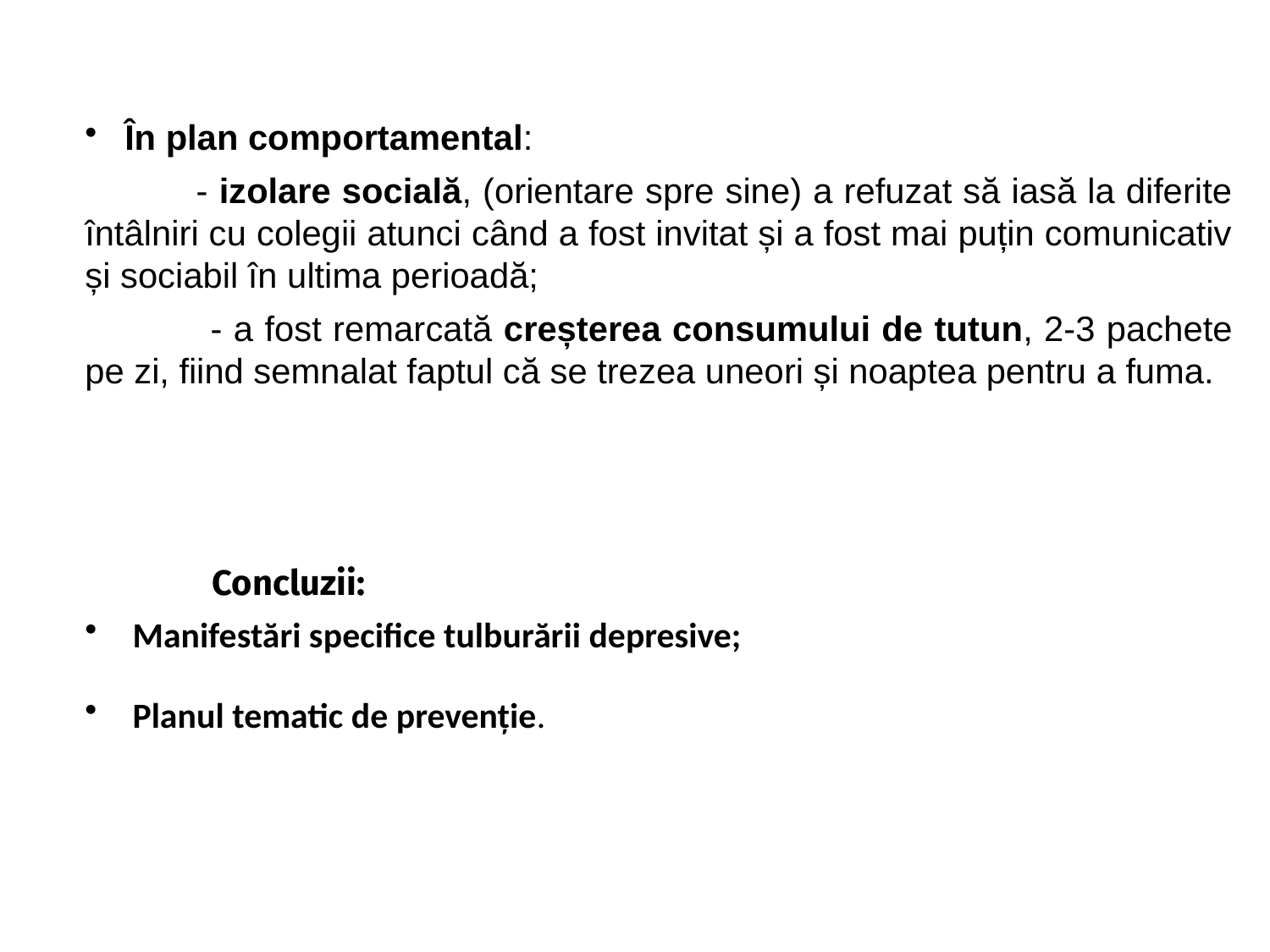

În plan comportamental:
          - izolare socială, (orientare spre sine) a refuzat să iasă la diferite întâlniri cu colegii atunci când a fost invitat și a fost mai puțin comunicativ și sociabil în ultima perioadă;
           - a fost remarcată creșterea consumului de tutun, 2-3 pachete pe zi, fiind semnalat faptul că se trezea uneori și noaptea pentru a fuma.

	Concluzii:
Manifestări specifice tulburării depresive;

Planul tematic de prevenție.